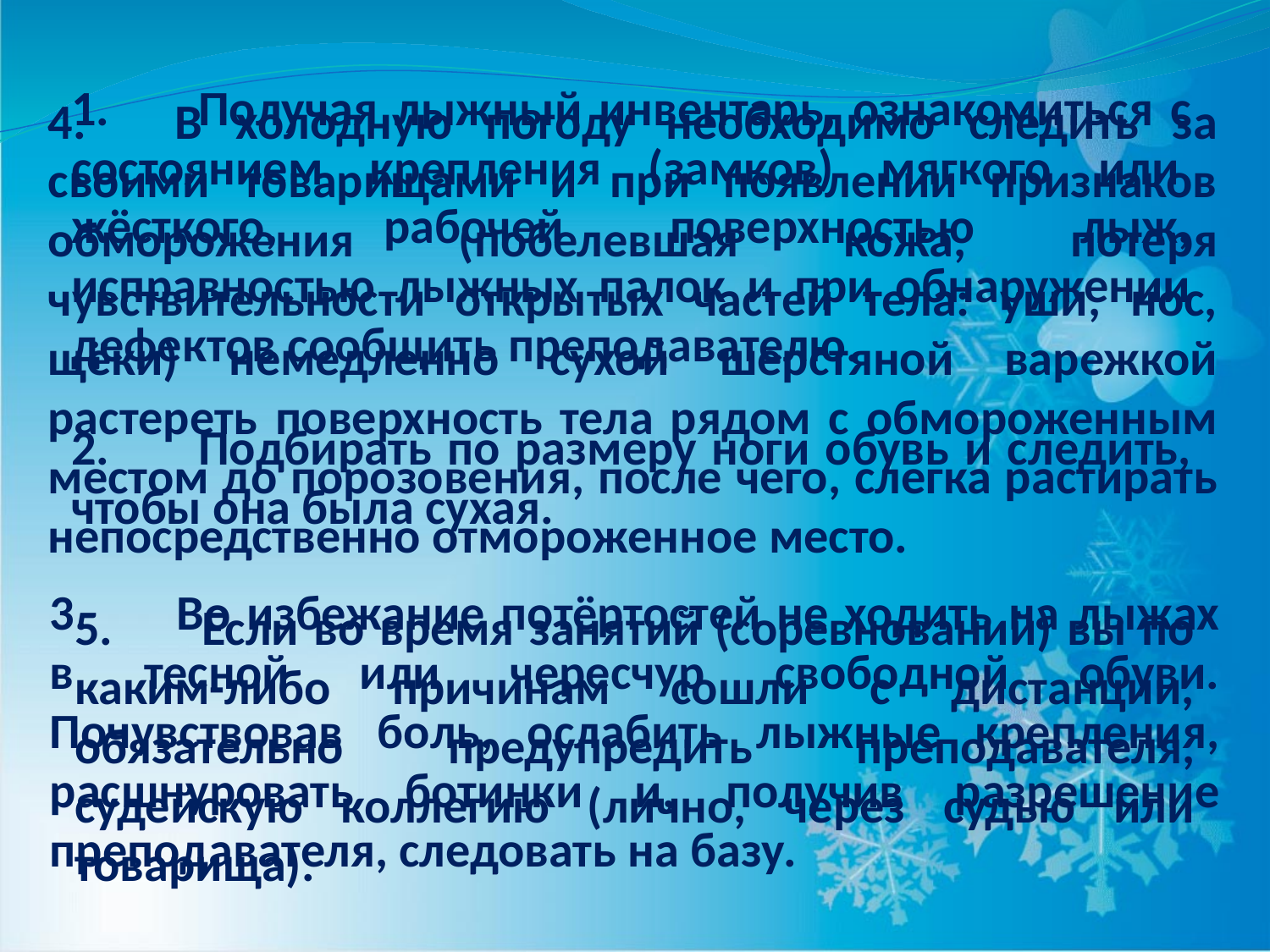

4.	В холодную погоду необходимо следить за своими товарищами и при появлении признаков обморожения (побелевшая кожа, потеря чувствительности открытых частей тела: уши, нос, щёки) немедленно сухой шерстяной варежкой растереть поверхность тела рядом с обмороженным местом до порозовения, после чего, слегка растирать непосредственно отмороженное место.
1.	Получая лыжный инвентарь, ознакомиться с состоянием крепления (замков) мягкого или  жёсткого, рабочей поверхностью лыж, исправностью лыжных палок и при обнаружении дефектов сообщить преподавателю.
2.	Подбирать по размеру ноги обувь и следить, чтобы она была сухая.
3.	Во избежание потёртостей не ходить на лыжах в тесной или чересчур свободной обуви. Почувствовав боль, ослабить лыжные крепления, расшнуровать ботинки и, получив разрешение преподавателя, следовать на базу.
5.	Если во время занятий (соревнований) вы по каким-либо причинам сошли с дистанции, обязательно предупредить преподавателя, судейскую коллегию (лично, через судью или товарища).